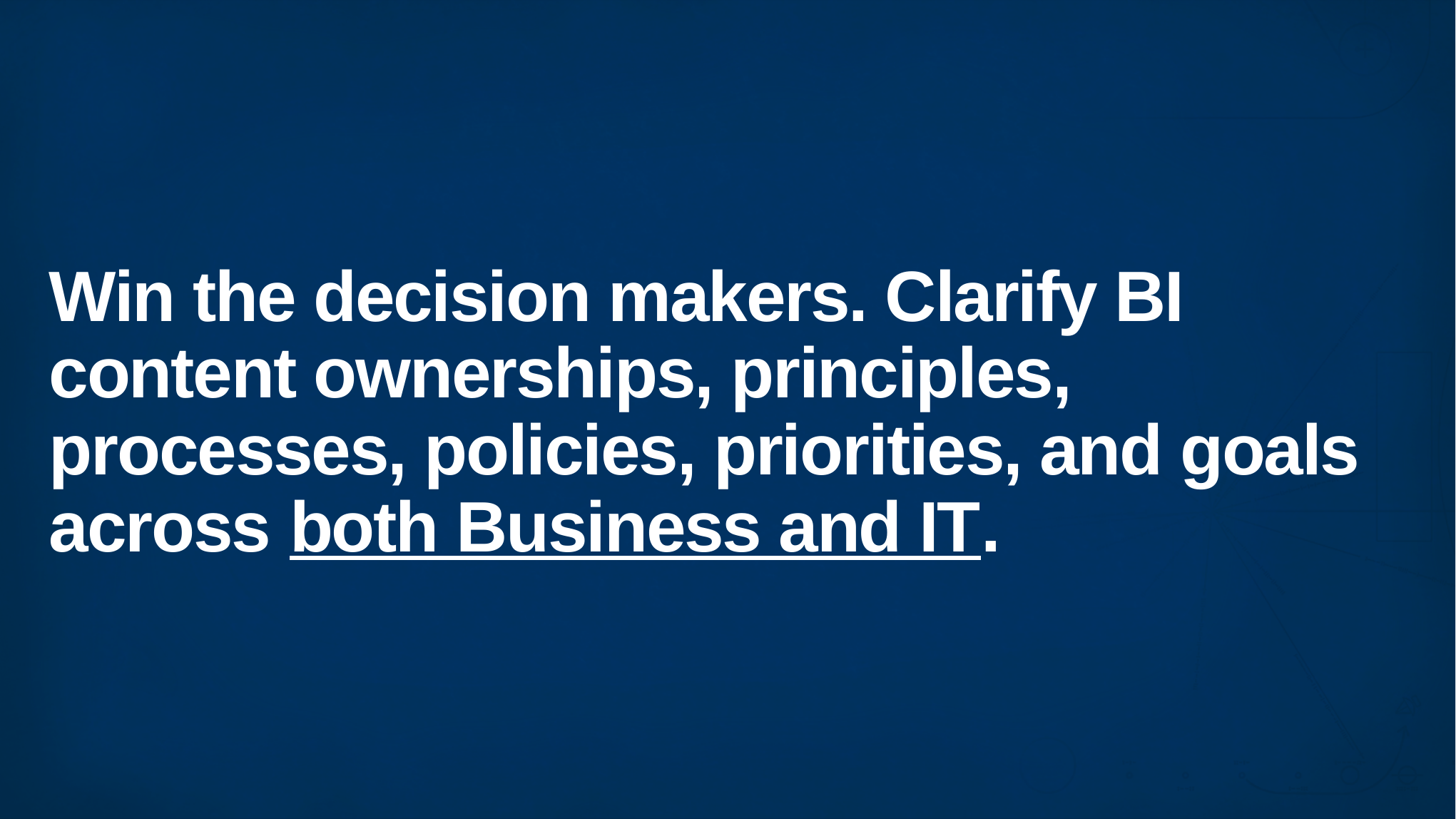

Win the decision makers. Clarify BI content ownerships, principles, processes, policies, priorities, and goals across both Business and IT.